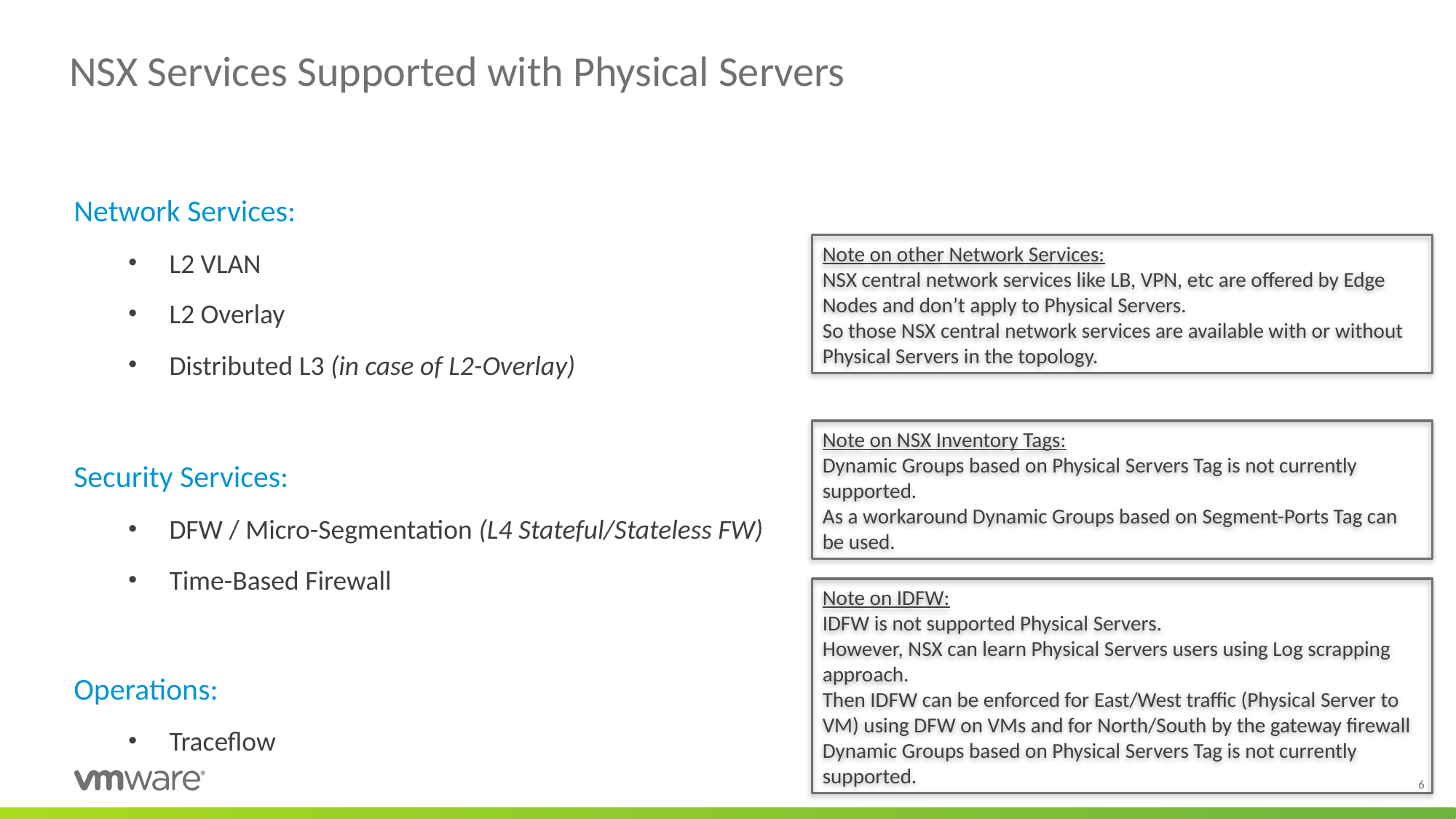

# NSX Services Supported with Physical Servers

Network Services:
L2 VLAN
L2 Overlay
Distributed L3 (in case of L2-Overlay)

Security Services:
DFW / Micro-Segmentation (L4 Stateful/Stateless FW)
Time-Based Firewall

Operations:
Traceflow

Note on other Network Services:
NSX central network services like LB, VPN, etc are offered by Edge Nodes and don’t apply to Physical Servers.
So those NSX central network services are available with or without Physical Servers in the topology.
Note on NSX Inventory Tags:
Dynamic Groups based on Physical Servers Tag is not currently supported.
As a workaround Dynamic Groups based on Segment-Ports Tag can be used.
Note on IDFW:
IDFW is not supported Physical Servers.
However, NSX can learn Physical Servers users using Log scrapping approach.
Then IDFW can be enforced for East/West traffic (Physical Server to VM) using DFW on VMs and for North/South by the gateway firewall Dynamic Groups based on Physical Servers Tag is not currently supported.